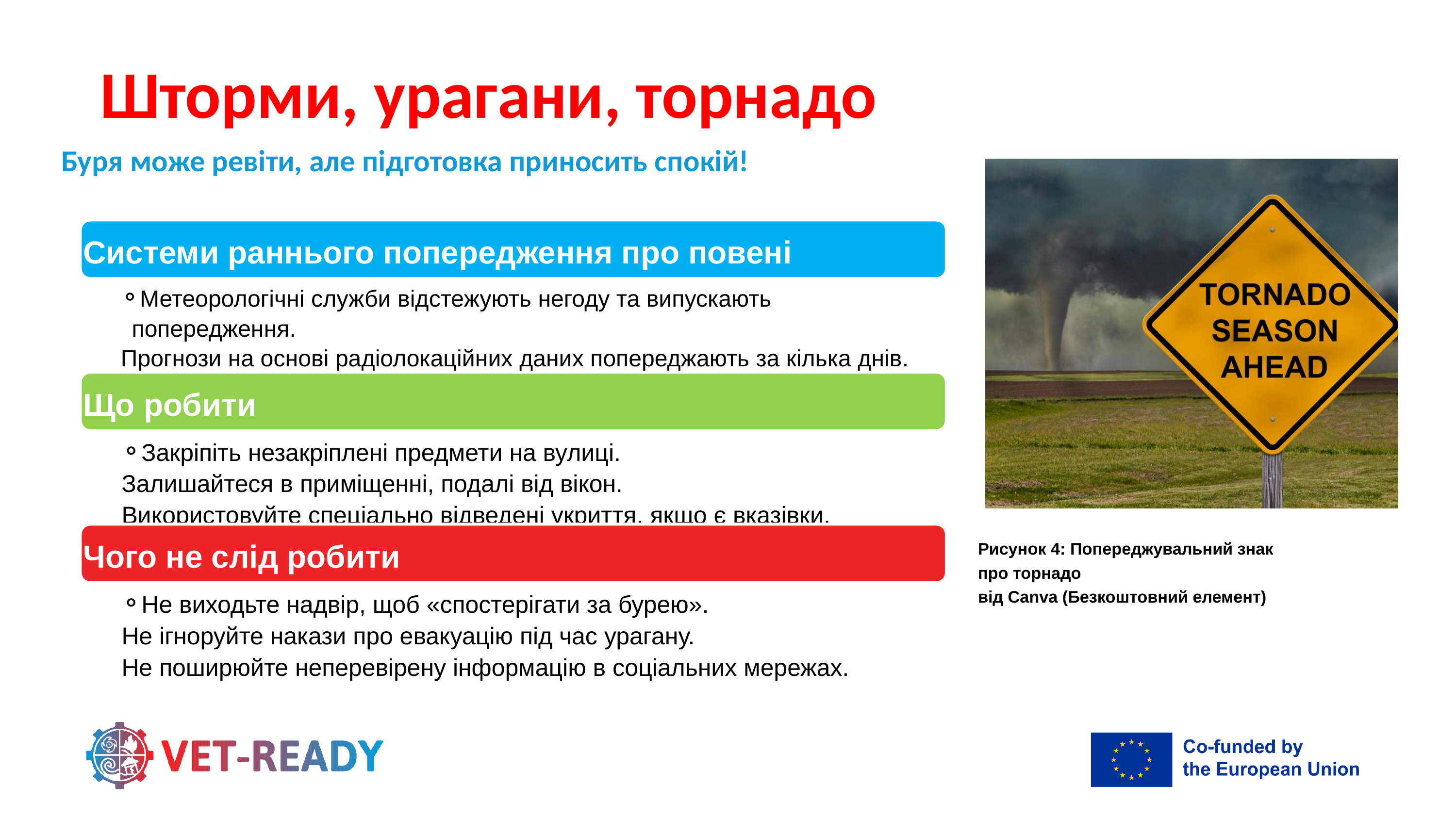

Шторми, урагани, торнадо

Буря може ревіти, але підготовка приносить спокій!

Системи раннього попередження про повені
Метеорологічні служби відстежують негоду та випускають попередження.
Прогнози на основі радіолокаційних даних попереджають за кілька днів.
Сирени або мобільні push-сповіщення про торнадо та урагани.

Що робити
Закріпіть незакріплені предмети на вулиці.
Залишайтеся в приміщенні, подалі від вікон.
Використовуйте спеціально відведені укриття, якщо є вказівки.

Чого не слід робити
Рисунок 4: Попереджувальний знак про торнадо
від Canva (Безкоштовний елемент)
Не виходьте надвір, щоб «спостерігати за бурею».
Не ігноруйте накази про евакуацію під час урагану.
Не поширюйте неперевірену інформацію в соціальних мережах.